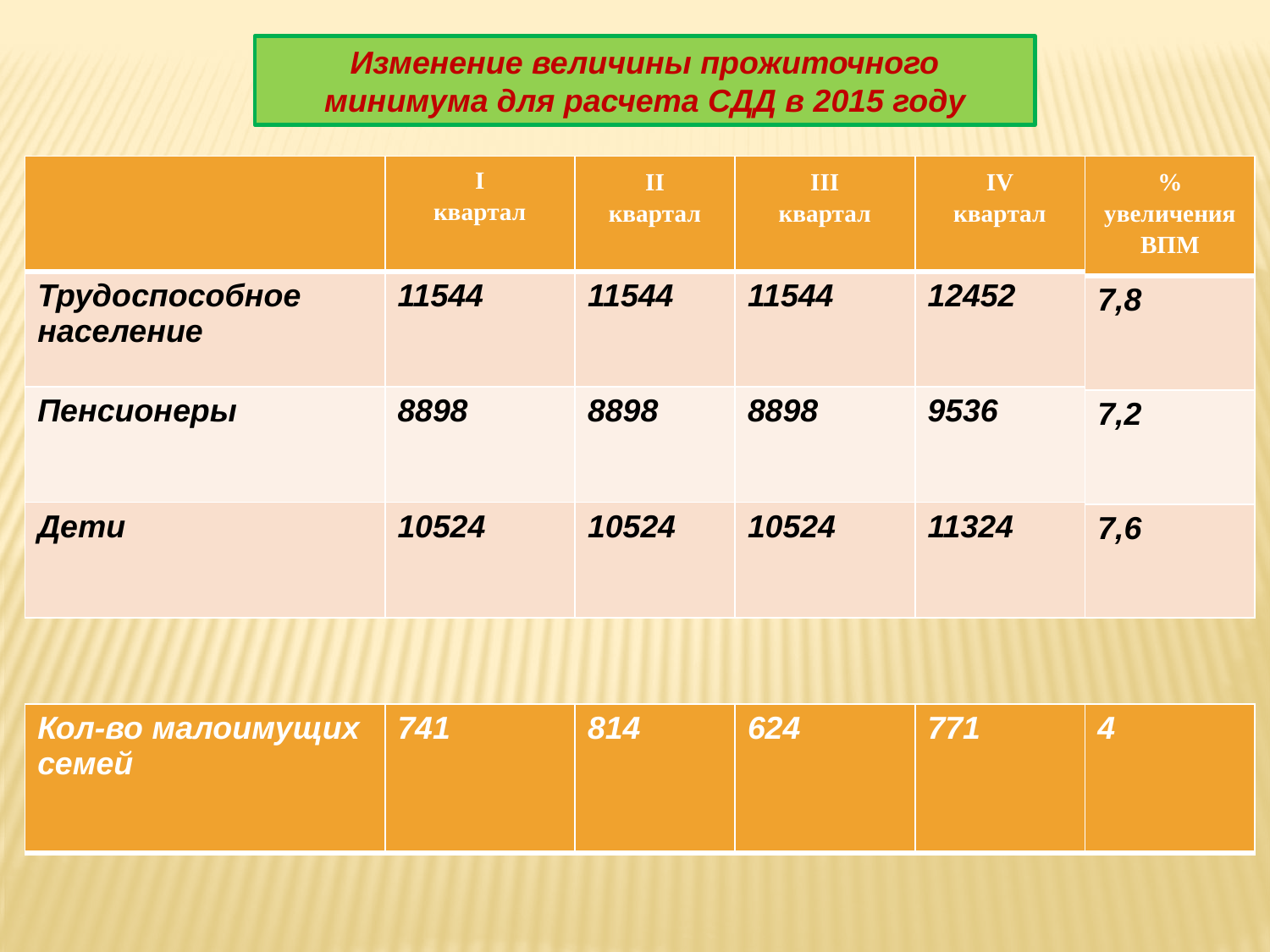

Изменение величины прожиточного минимума для расчета СДД в 2015 году
|  | I квартал | II квартал | III квартал | IV квартал |
| --- | --- | --- | --- | --- |
| Трудоспособное население | 11544 | 11544 | 11544 | 12452 |
| Пенсионеры | 8898 | 8898 | 8898 | 9536 |
| Дети | 10524 | 10524 | 10524 | 11324 |
| % увеличения ВПМ |
| --- |
| 7,8 |
| 7,2 |
| 7,6 |
| Кол-во малоимущих семей | 741 | 814 | 624 | 771 | 4 |
| --- | --- | --- | --- | --- | --- |